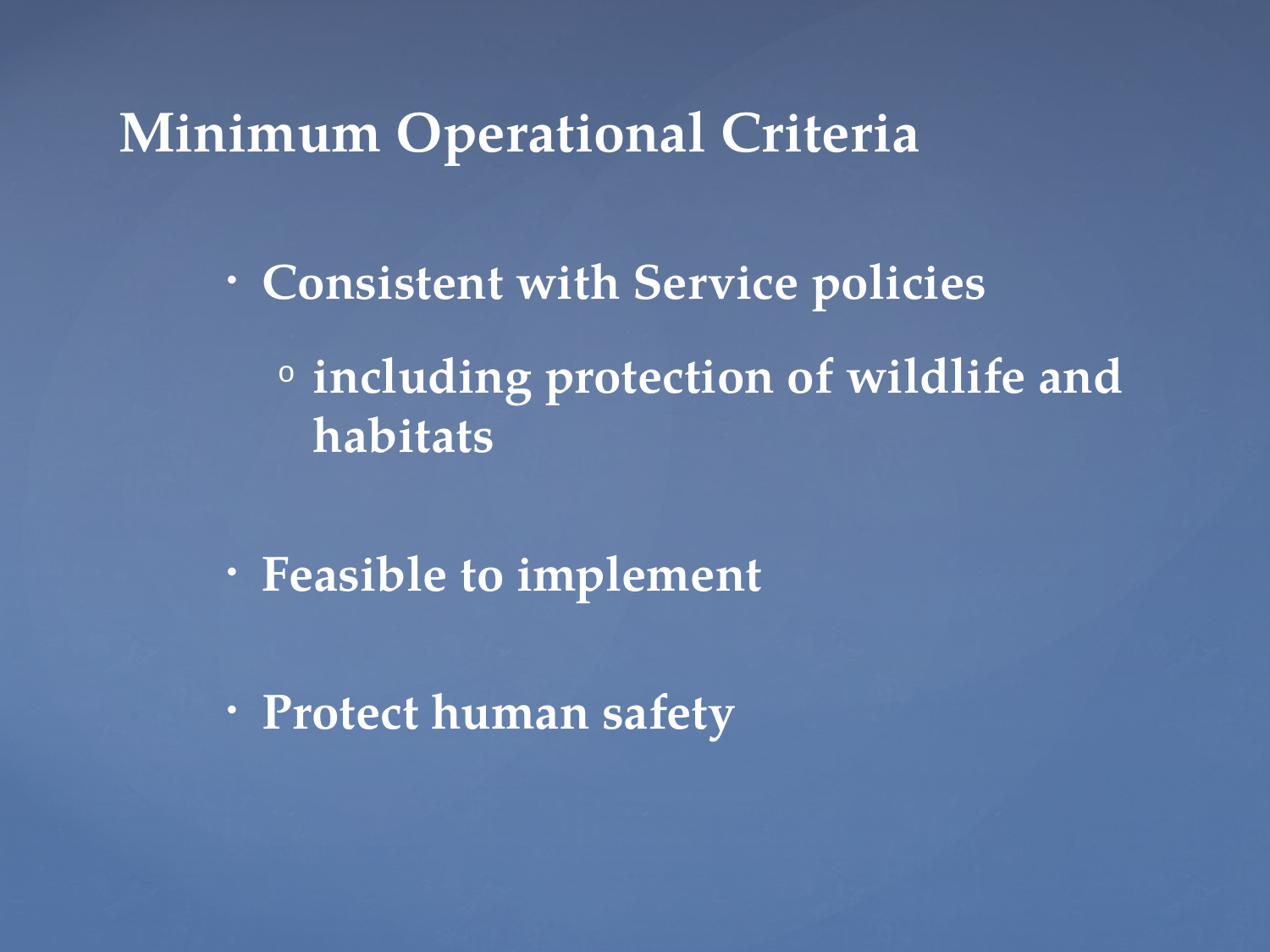

# Minimum Operational Criteria
Consistent with Service policies
including protection of wildlife and habitats

Feasible to implement

Protect human safety